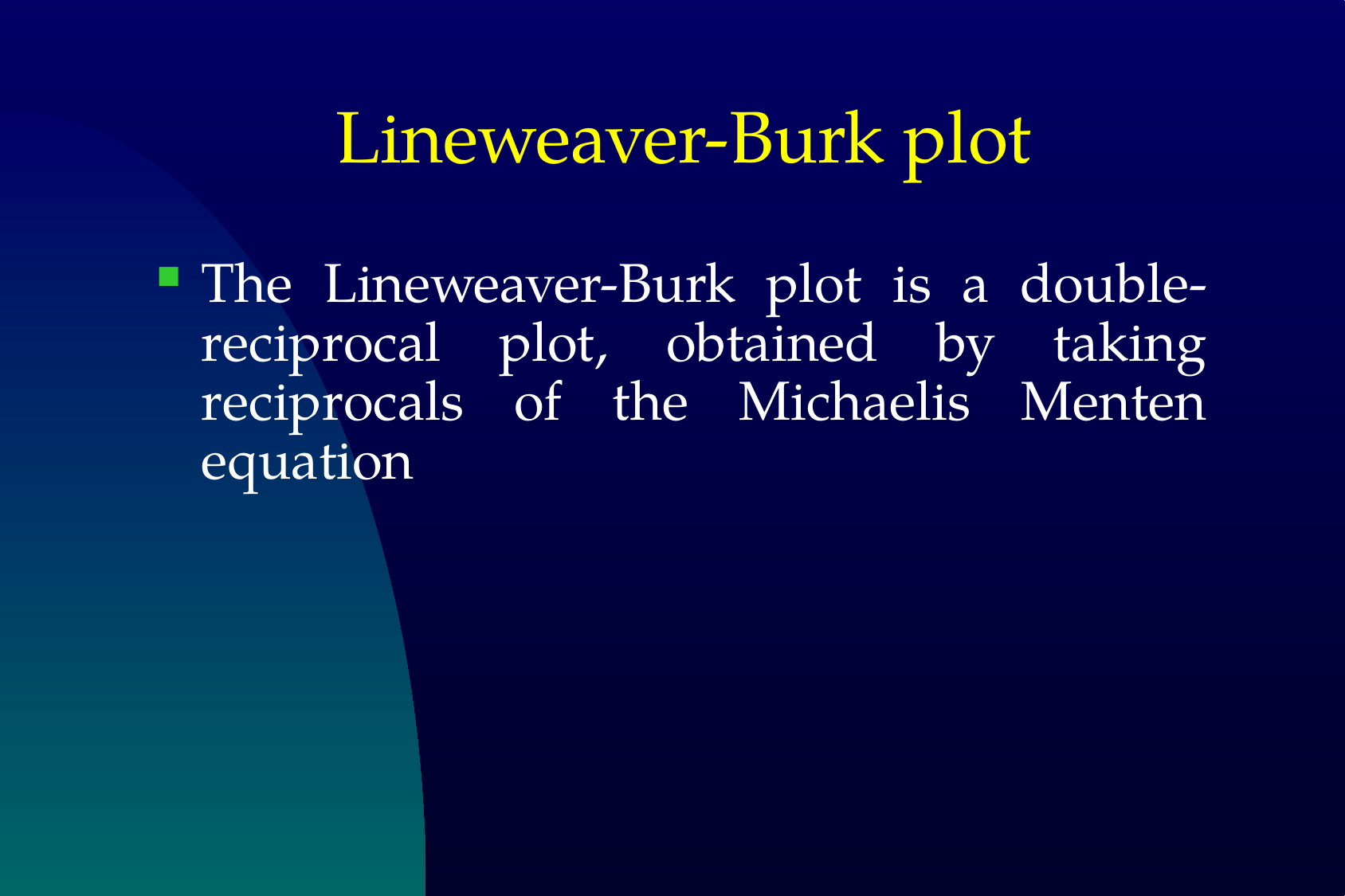

# Lineweaver-Burk plot
The Lineweaver-Burk plot is a double-reciprocal plot, obtained by taking reciprocals of the Michaelis Menten equation